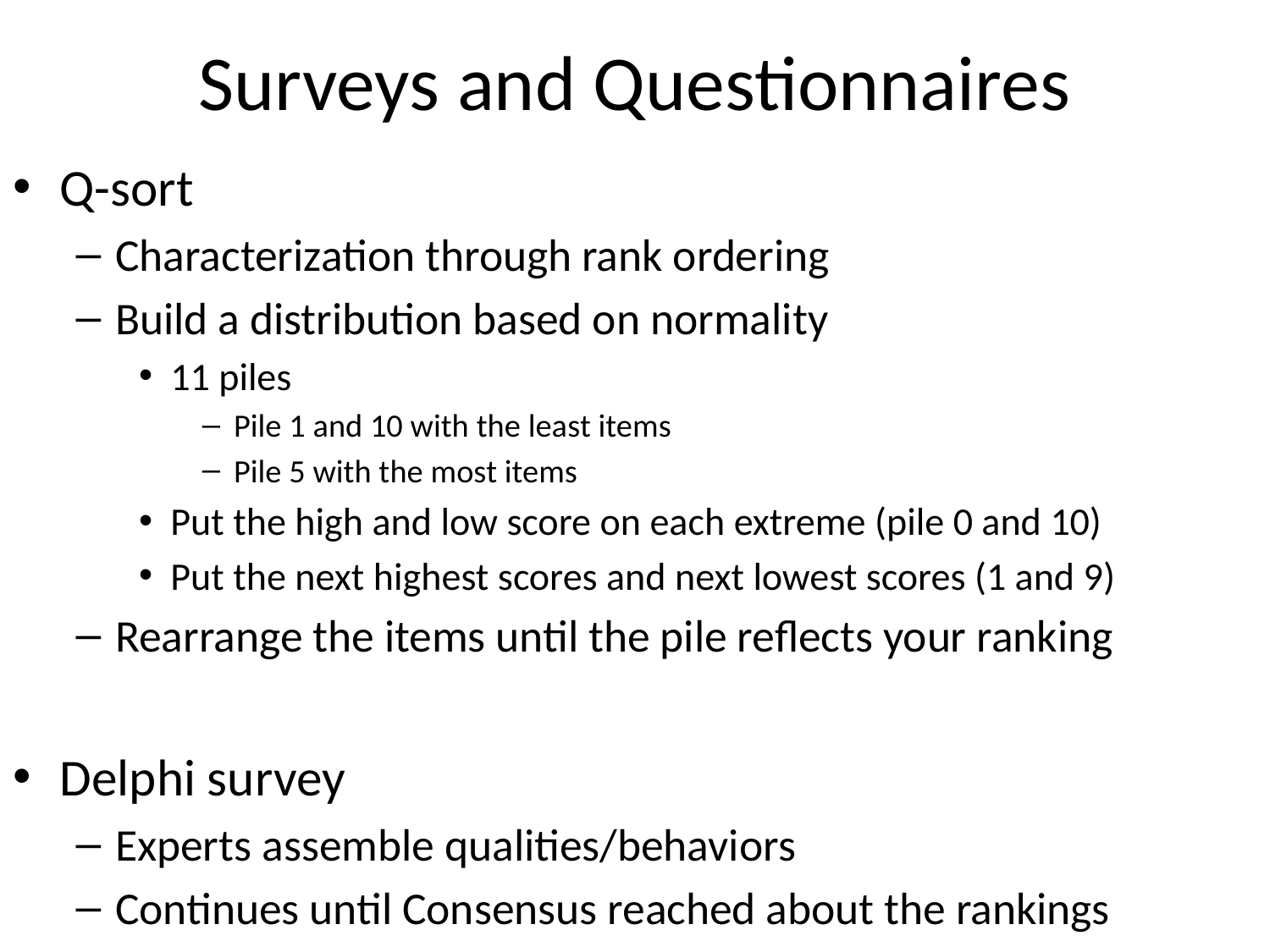

# Surveys and Questionnaires
Q-sort
Characterization through rank ordering
Build a distribution based on normality
11 piles
Pile 1 and 10 with the least items
Pile 5 with the most items
Put the high and low score on each extreme (pile 0 and 10)
Put the next highest scores and next lowest scores (1 and 9)
Rearrange the items until the pile reflects your ranking

Delphi survey
Experts assemble qualities/behaviors
Continues until Consensus reached about the rankings